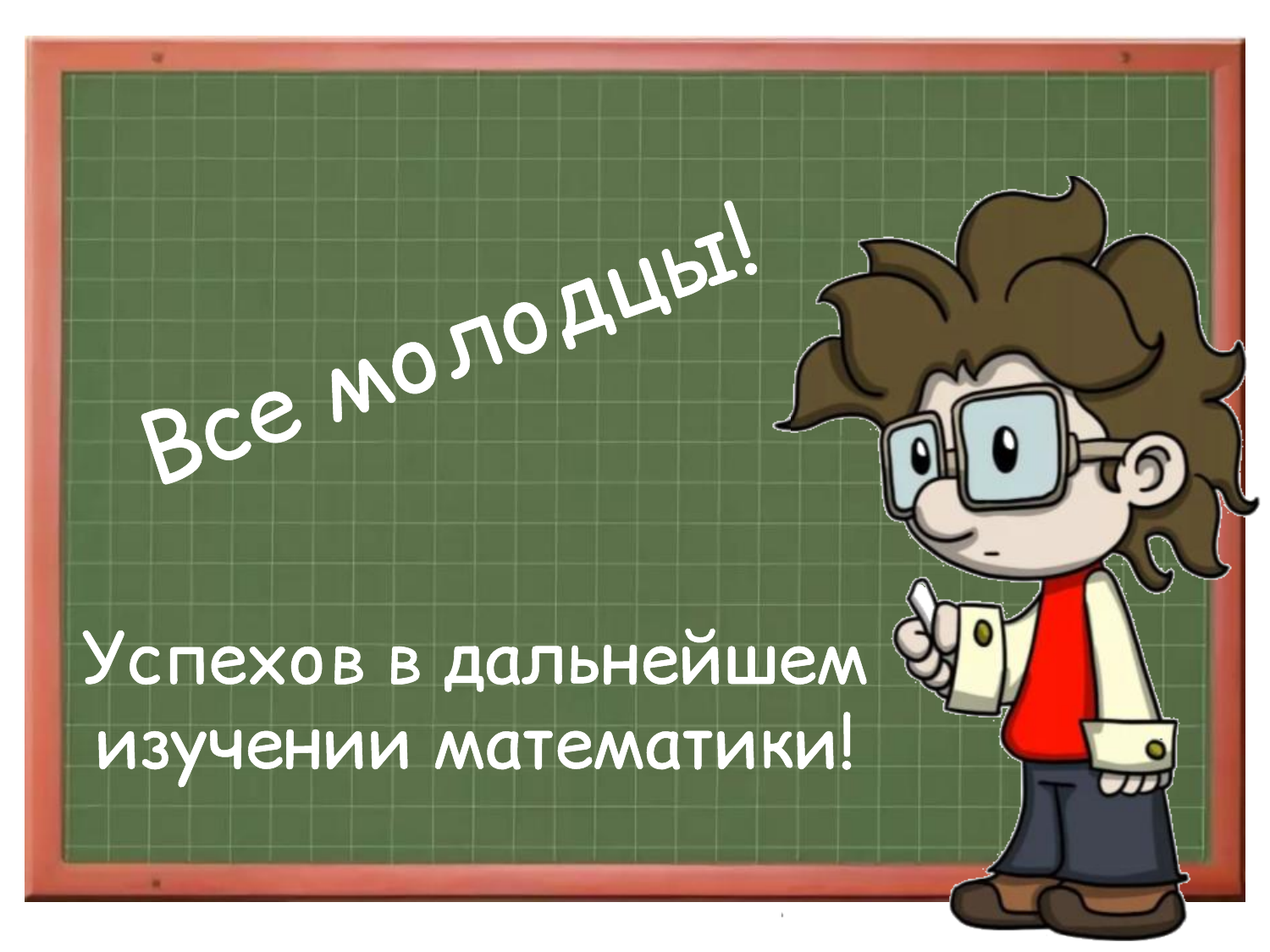

Все молодцы!
Успехов в дальнейшем
изучении математики!